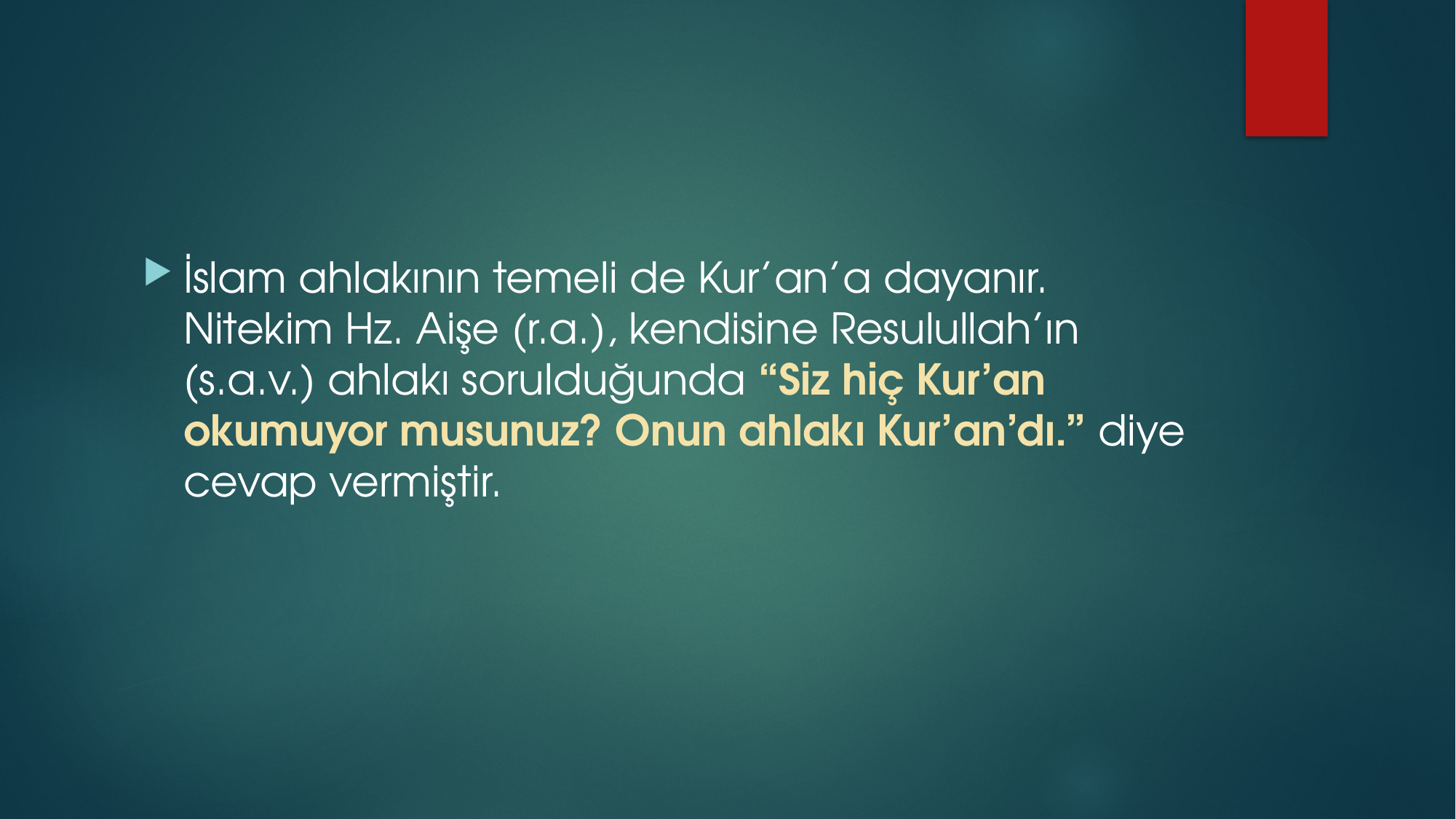

#
İslam ahlakının temeli de Kur’an’a dayanır. Nitekim Hz. Aişe (r.a.), kendisine Resulullah’ın (s.a.v.) ahlakı sorulduğunda “Siz hiç Kur’an okumuyor musunuz? Onun ahlakı Kur’an’dı.” diye cevap vermiştir.